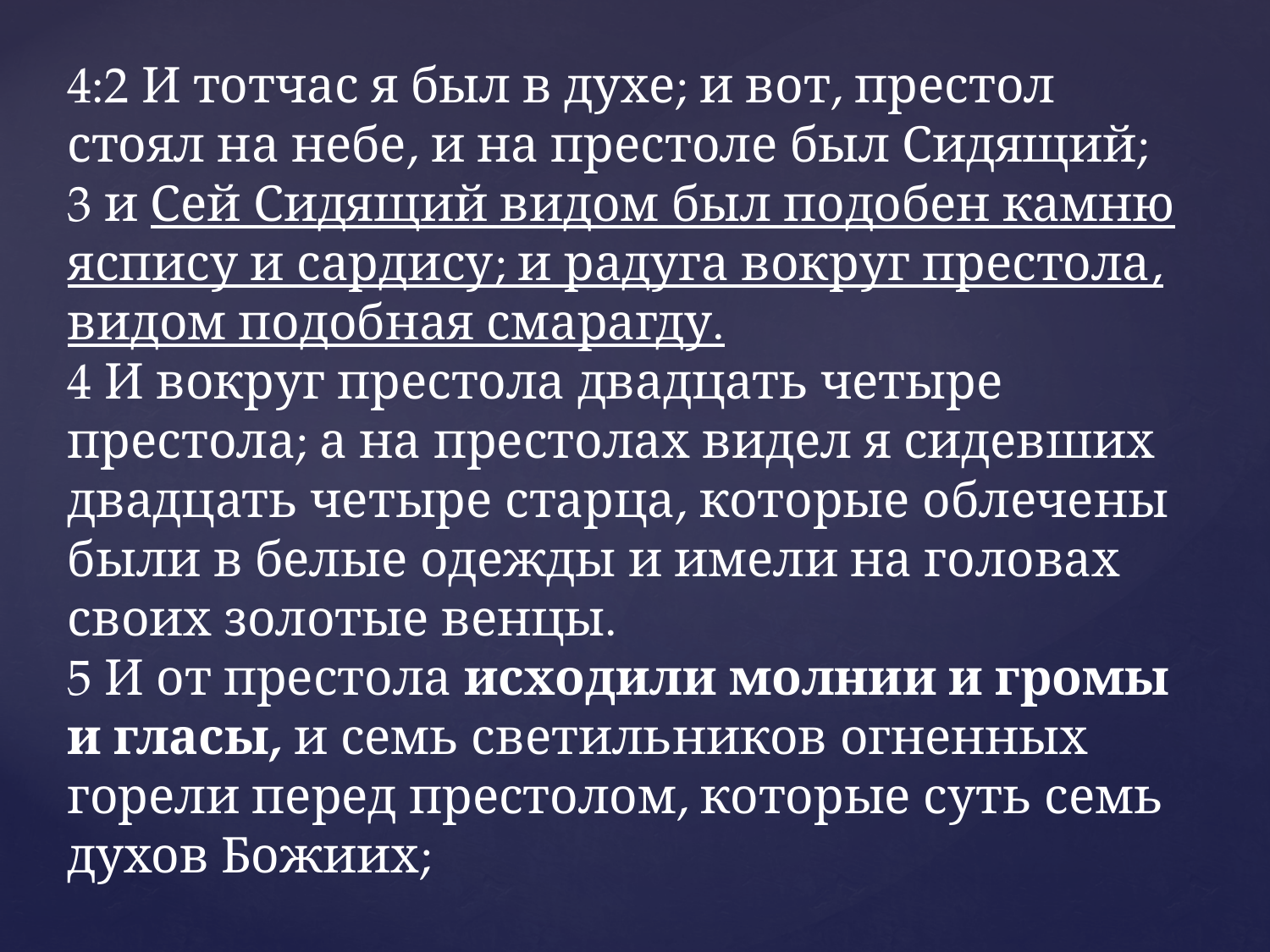

4:2 И тотчас я был в духе; и вот, престол стоял на небе, и на престоле был Сидящий;
3 и Сей Сидящий видом был подобен камню яспису и сардису; и радуга вокруг престола, видом подобная смарагду.
4 И вокруг престола двадцать четыре престола; а на престолах видел я сидевших двадцать четыре старца, которые облечены были в белые одежды и имели на головах своих золотые венцы.
5 И от престола исходили молнии и громы и гласы, и семь светильников огненных горели перед престолом, которые суть семь духов Божиих;